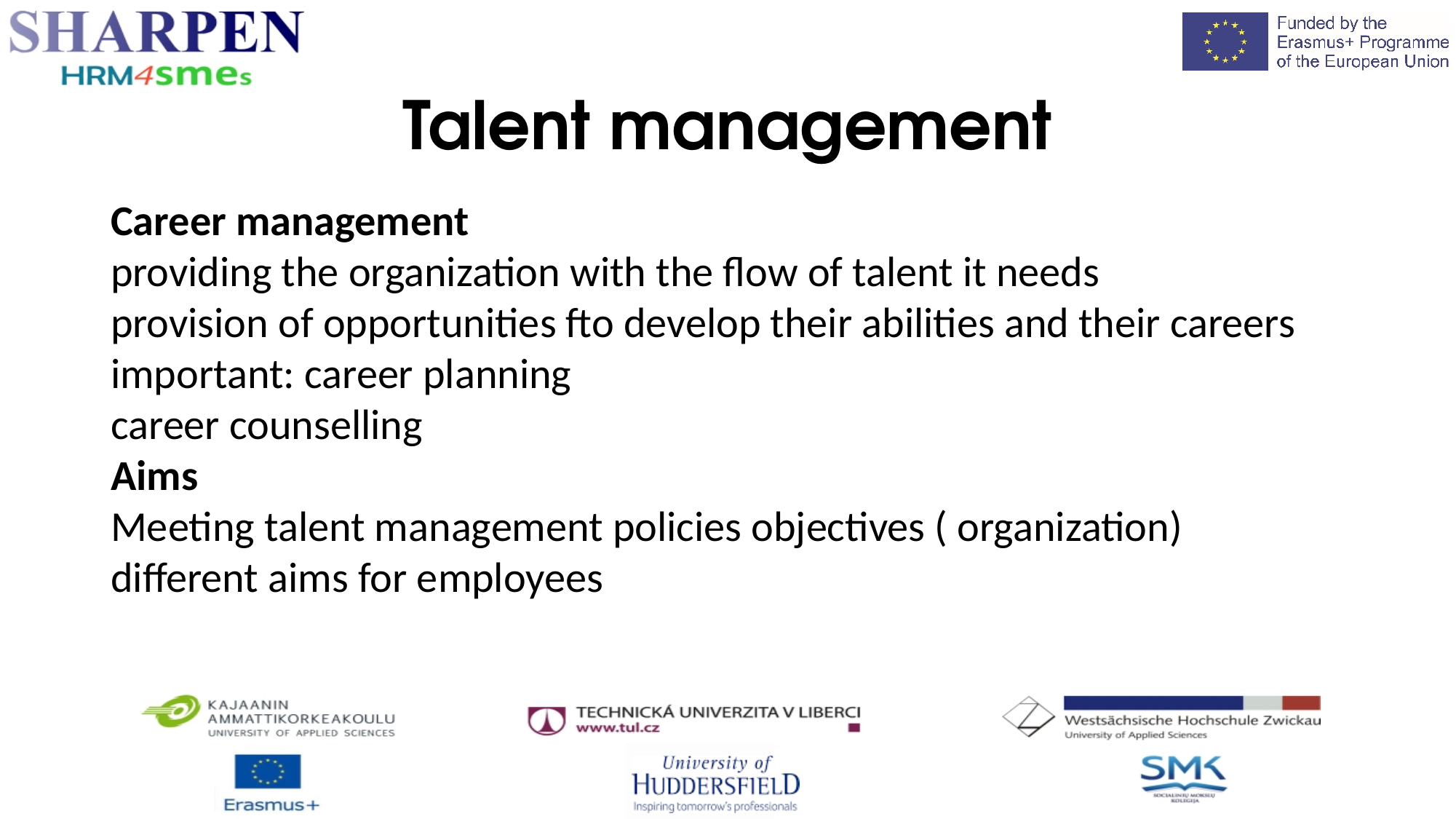

Talent management
Career management
providing the organization with the flow of talent it needs
provision of opportunities fto develop their abilities and their careers
important: career planning
career counselling
Aims
Meeting talent management policies objectives ( organization)
different aims for employees